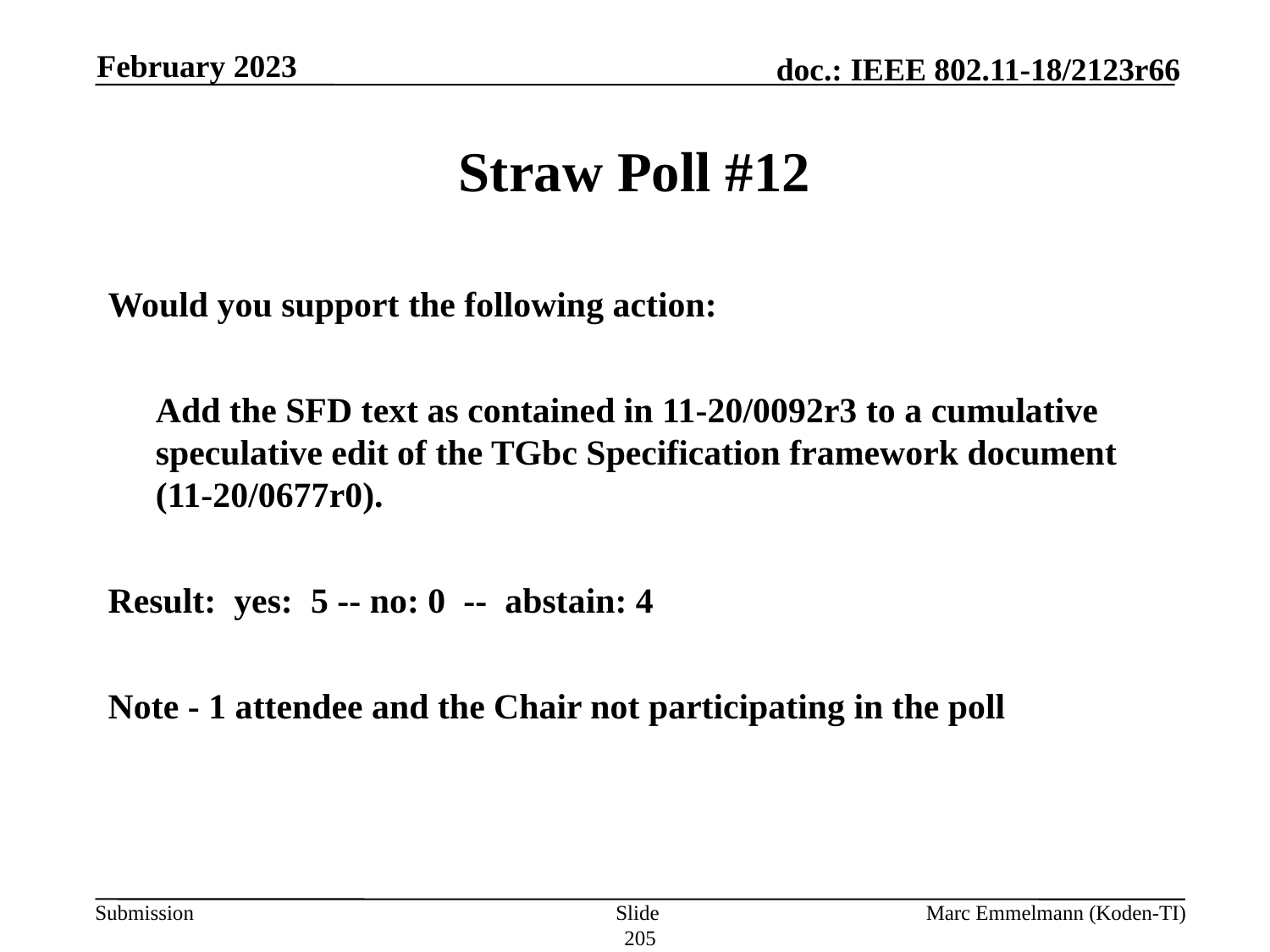

February 2023
# Straw Poll #12
Would you support the following action:

	Add the SFD text as contained in 11-20/0092r3 to a cumulative speculative edit of the TGbc Specification framework document (11-20/0677r0).

Result:  yes:  5 -- no: 0  --  abstain: 4

Note - 1 attendee and the Chair not participating in the poll

Slide 205
Marc Emmelmann (Koden-TI)